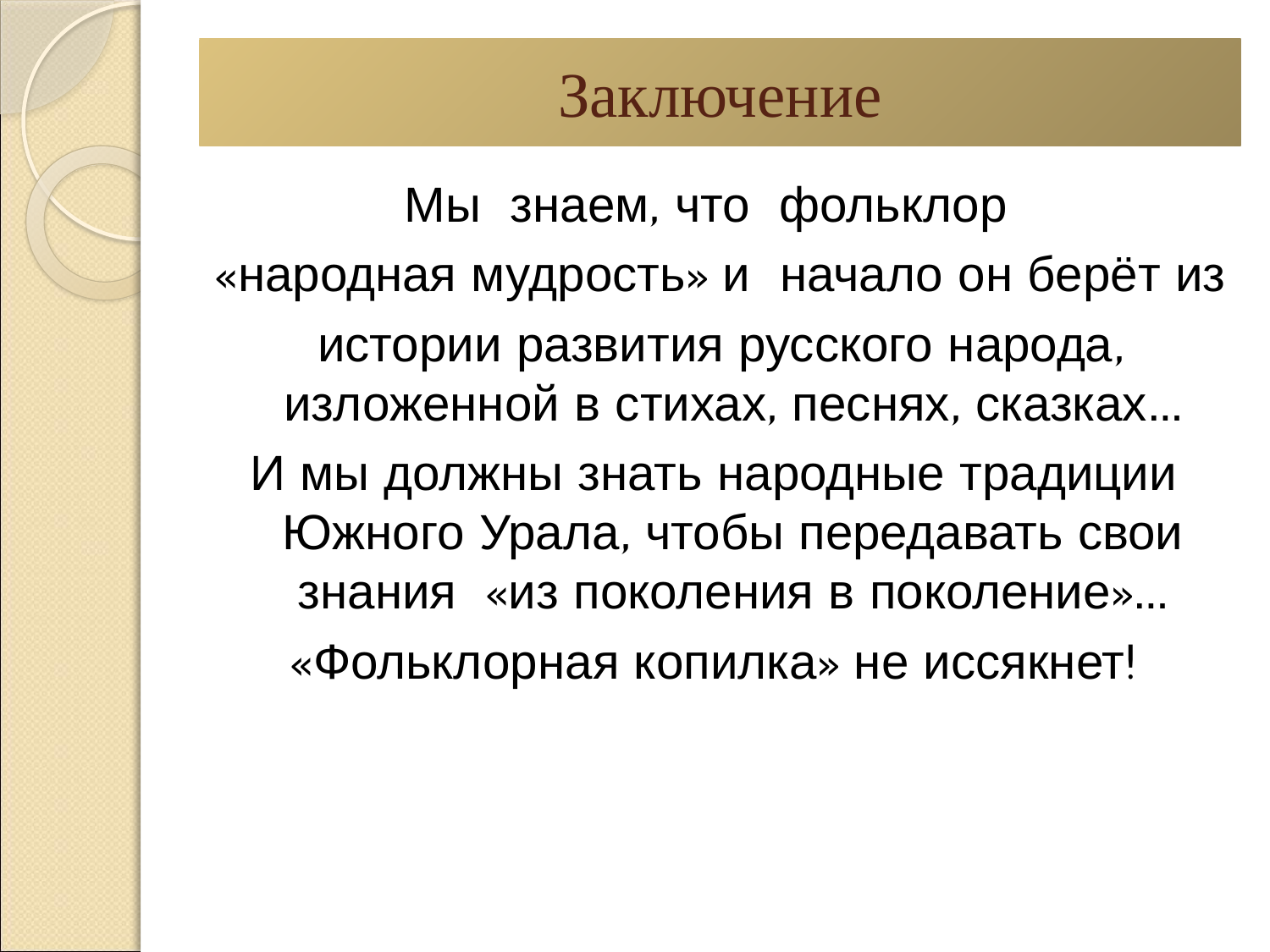

# Заключение
Мы  знаем, что  фольклор
 «народная мудрость» и  начало он берёт из
 истории развития русского народа, изложенной в стихах, песнях, сказках…
И мы должны знать народные традиции Южного Урала, чтобы передавать свои знания  «из поколения в поколение»…
«Фольклорная копилка» не иссякнет!